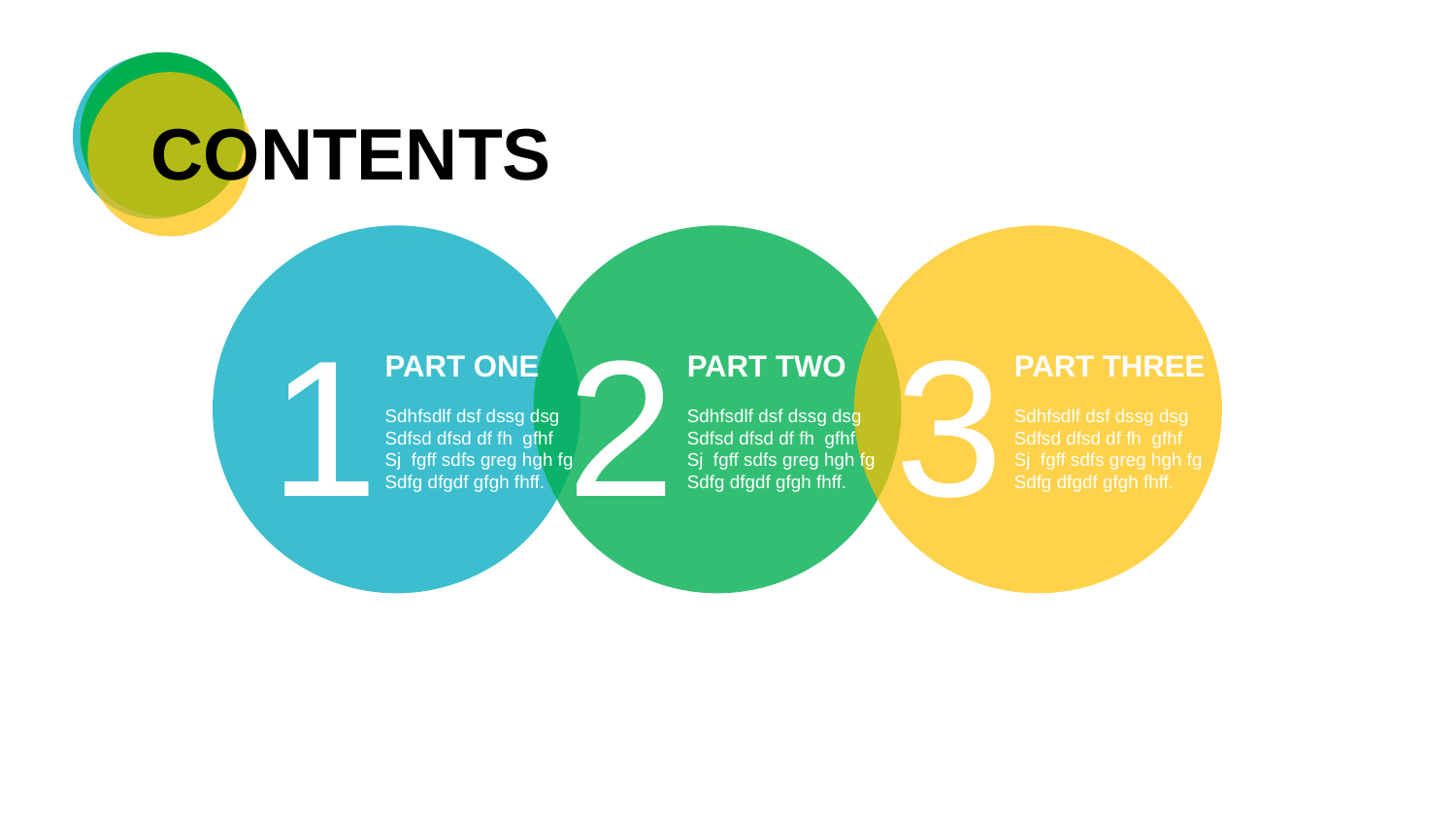

CONTENTS

1
2
3
PART ONE

Sdhfsdlf dsf dssg dsg
Sdfsd dfsd df fh  gfhf
Sj  fgff sdfs greg hgh fg
Sdfg dfgdf gfgh fhff.
PART TWO

Sdhfsdlf dsf dssg dsg
Sdfsd dfsd df fh  gfhf
Sj  fgff sdfs greg hgh fg
Sdfg dfgdf gfgh fhff.
PART THREE

Sdhfsdlf dsf dssg dsg
Sdfsd dfsd df fh  gfhf
Sj  fgff sdfs greg hgh fg
Sdfg dfgdf gfgh fhff.